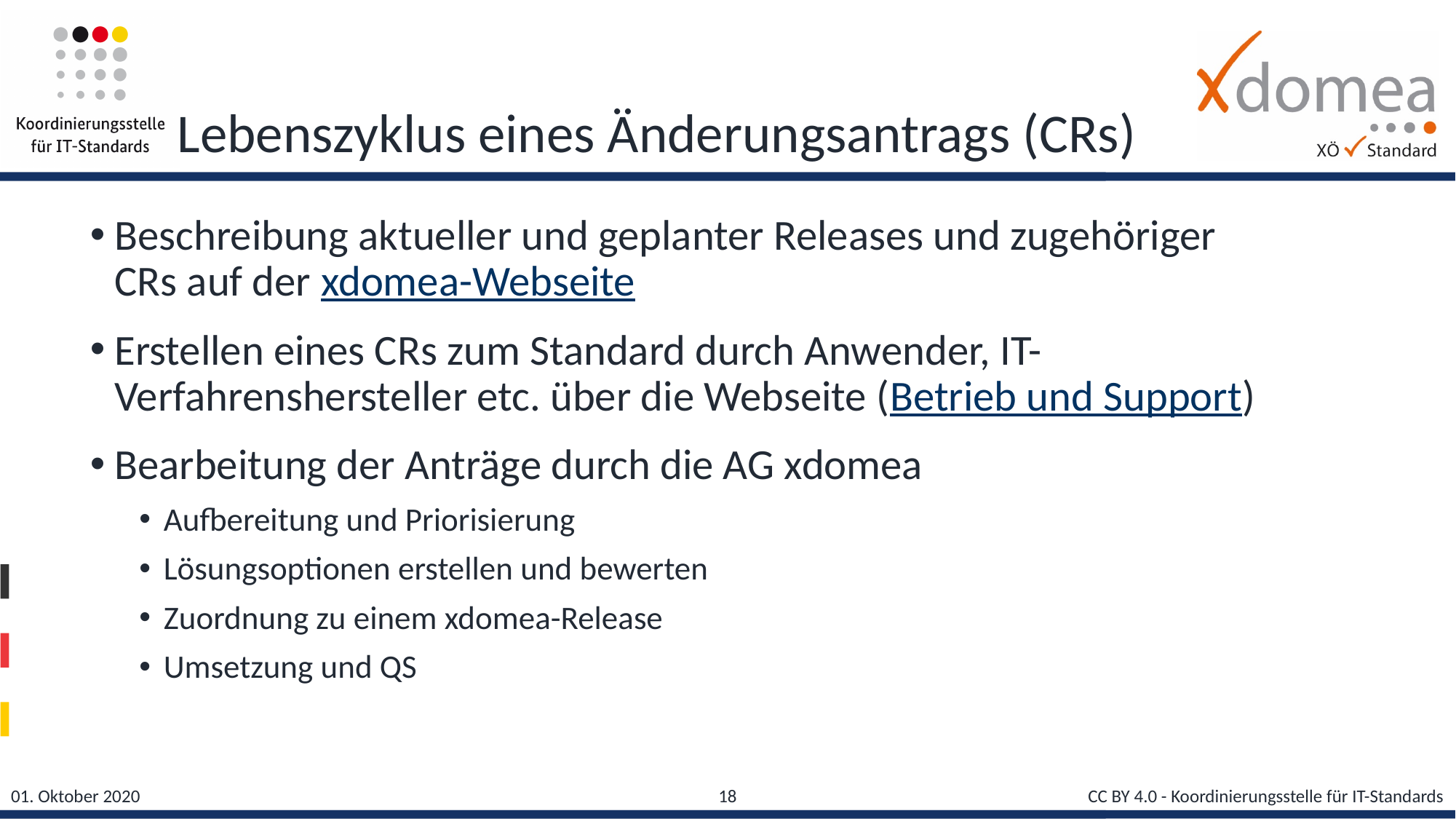

# Lebenszyklus eines Änderungsantrags (CRs)
Beschreibung aktueller und geplanter Releases und zugehöriger CRs auf der xdomea-Webseite
Erstellen eines CRs zum Standard durch Anwender, IT-Verfahrenshersteller etc. über die Webseite (Betrieb und Support)
Bearbeitung der Anträge durch die AG xdomea
Aufbereitung und Priorisierung
Lösungsoptionen erstellen und bewerten
Zuordnung zu einem xdomea-Release
Umsetzung und QS
18
CC BY 4.0 - Koordinierungsstelle für IT-Standards